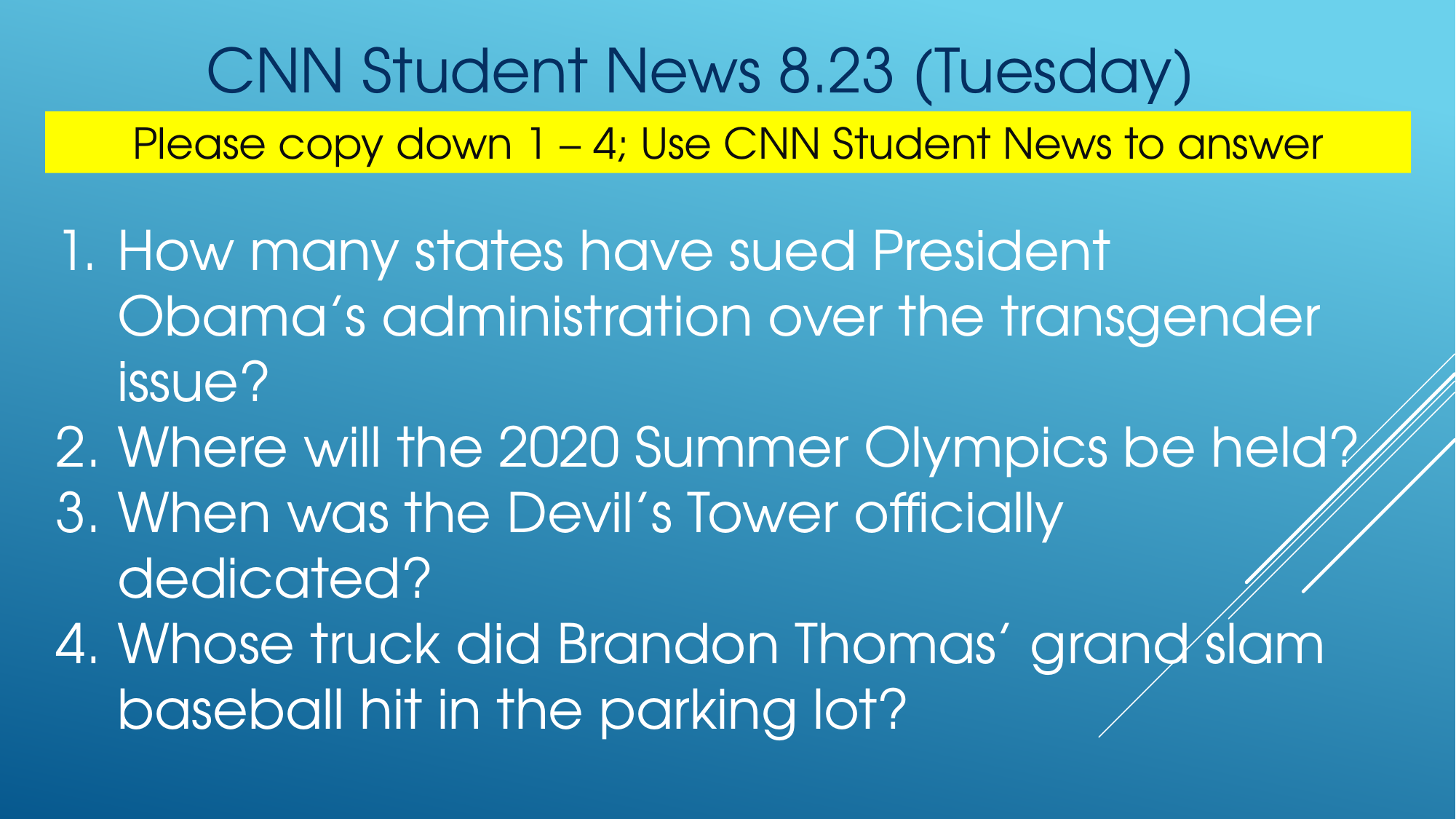

CNN Student News 8.23 (Tuesday)
Please copy down 1 – 4; Use CNN Student News to answer
How many states have sued President Obama’s administration over the transgender issue?
Where will the 2020 Summer Olympics be held?
When was the Devil’s Tower officially dedicated?
Whose truck did Brandon Thomas’ grand slam baseball hit in the parking lot?